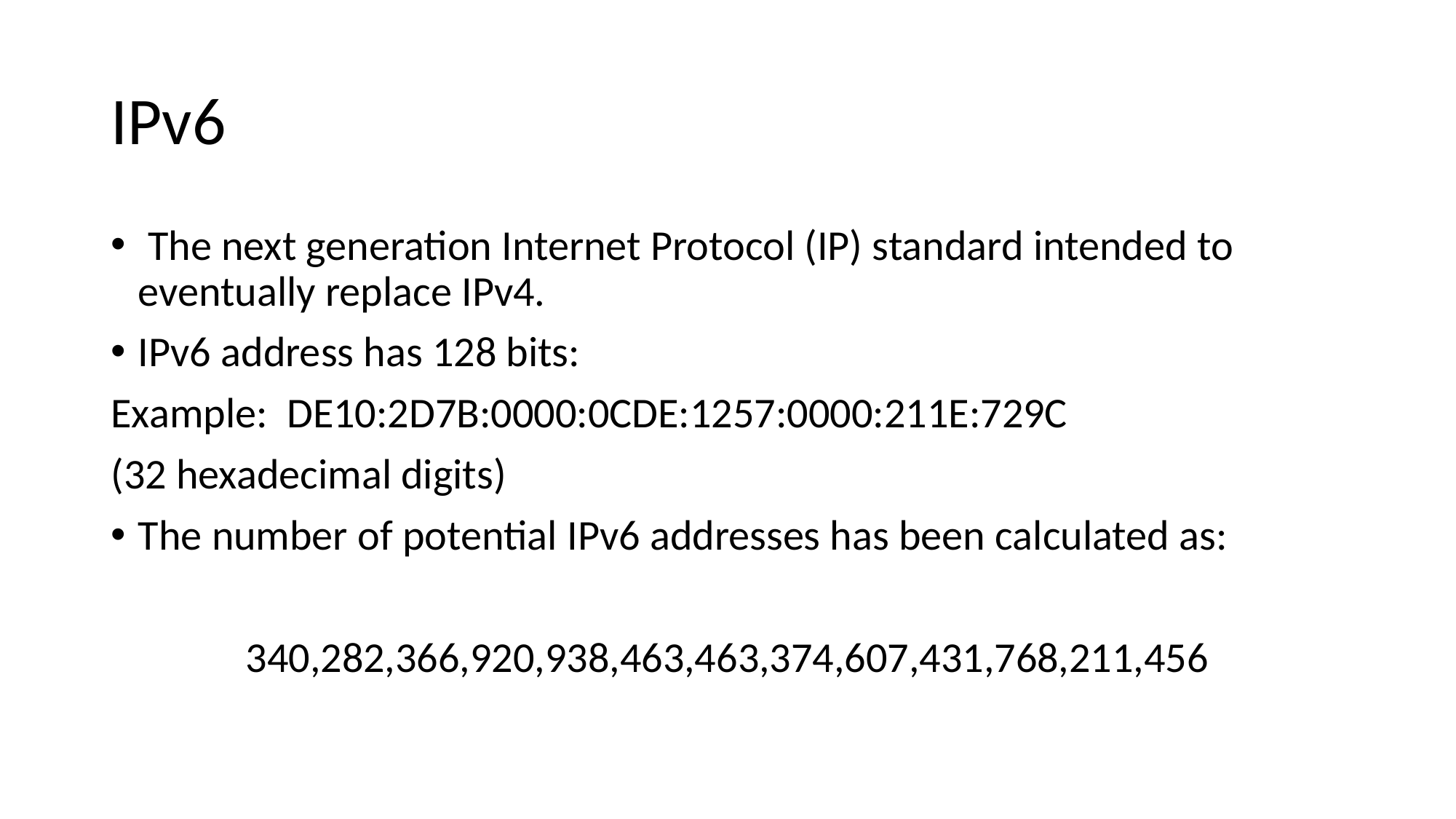

# IPv6
 The next generation Internet Protocol (IP) standard intended to eventually replace IPv4.
IPv6 address has 128 bits:
Example:  DE10:2D7B:0000:0CDE:1257:0000:211E:729C
(32 hexadecimal digits)
The number of potential IPv6 addresses has been calculated as:

340,282,366,920,938,463,463,374,607,431,768,211,456